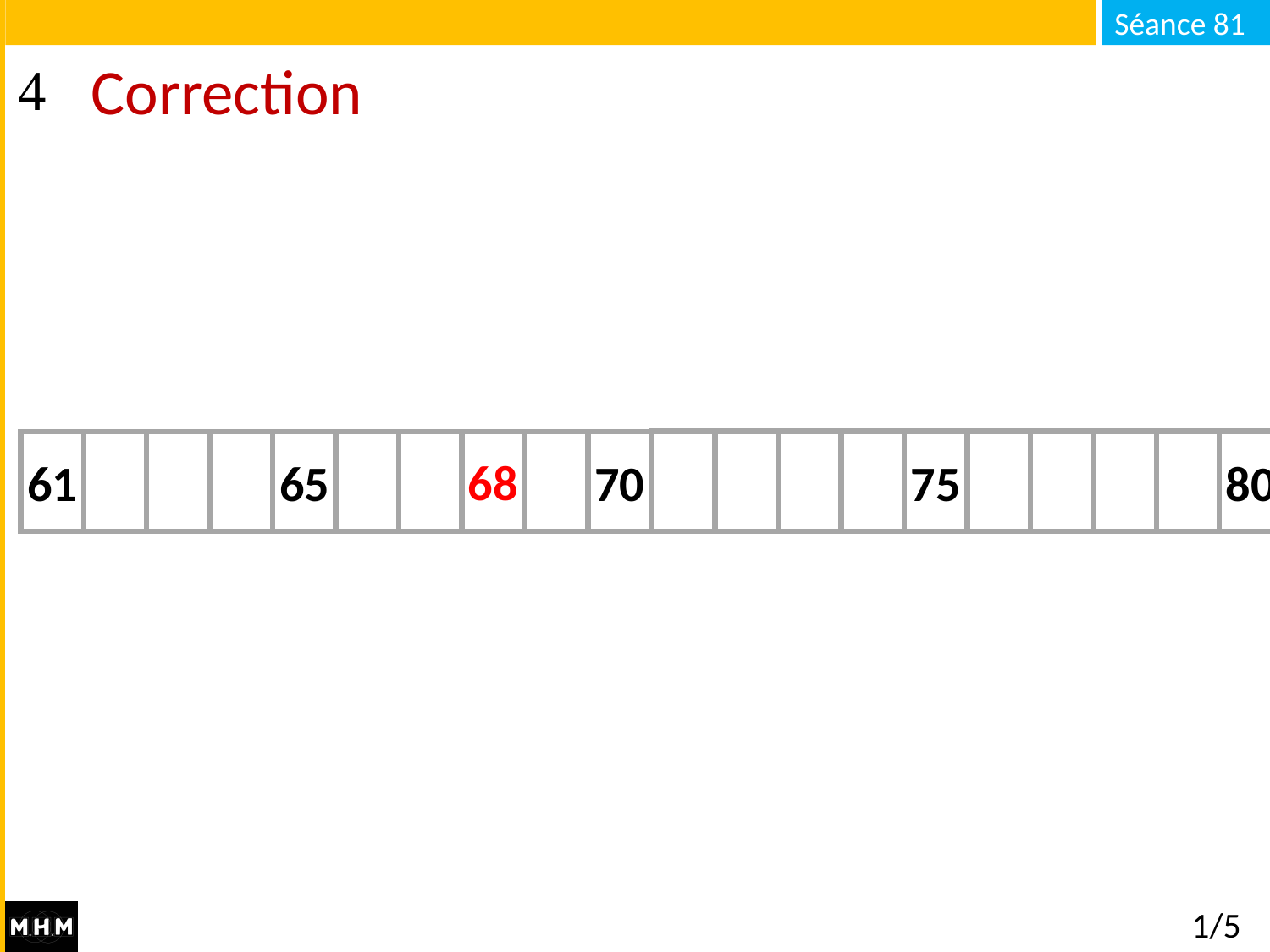

# Correction

75

80

61

65

70

68
1/5